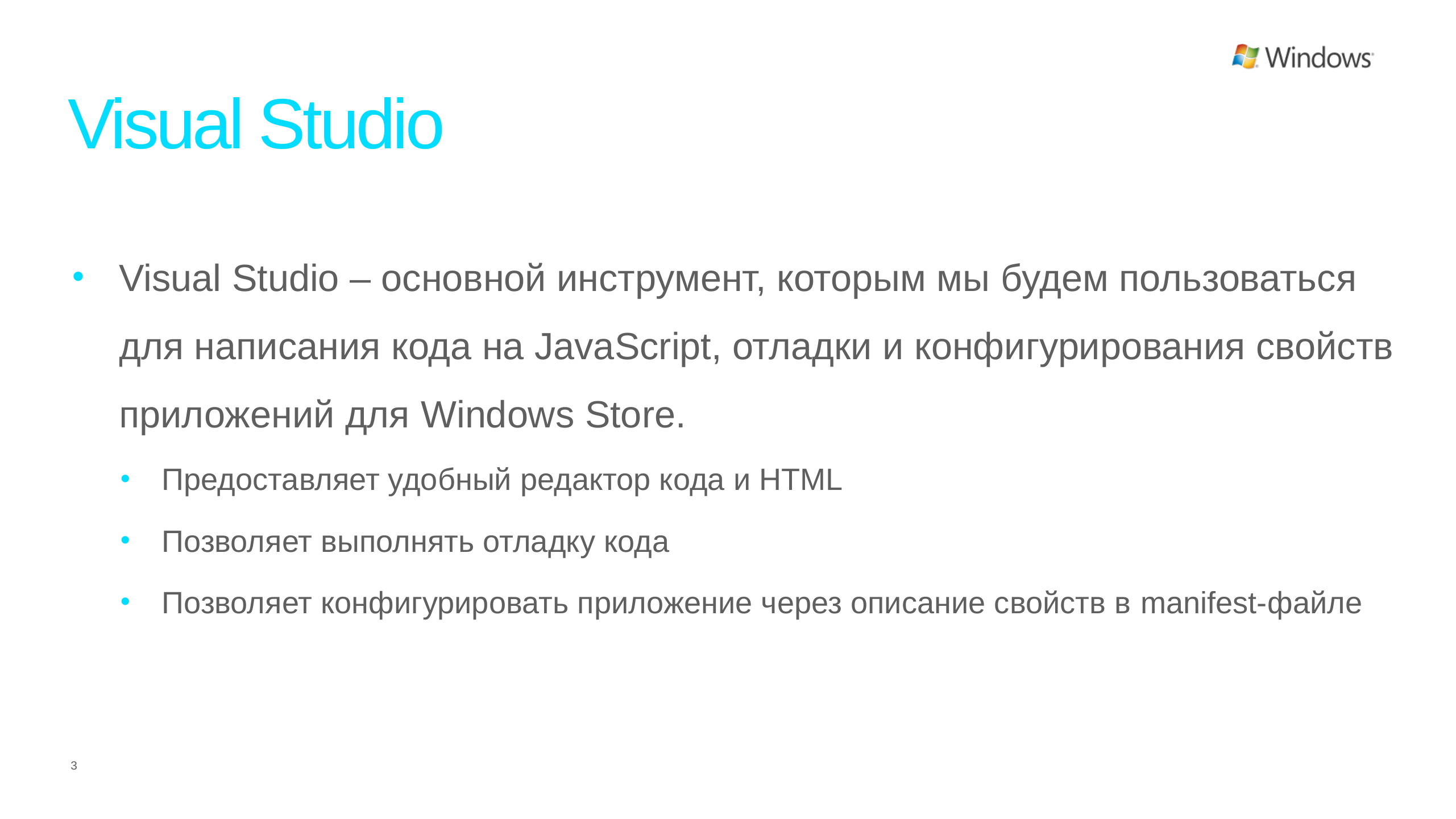

# Visual Studio
Visual Studio – основной инструмент, которым мы будем пользоваться для написания кода на JavaScript, отладки и конфигурирования свойств приложений для Windows Store.
Предоставляет удобный редактор кода и HTML
Позволяет выполнять отладку кода
Позволяет конфигурировать приложение через описание свойств в manifest-файле